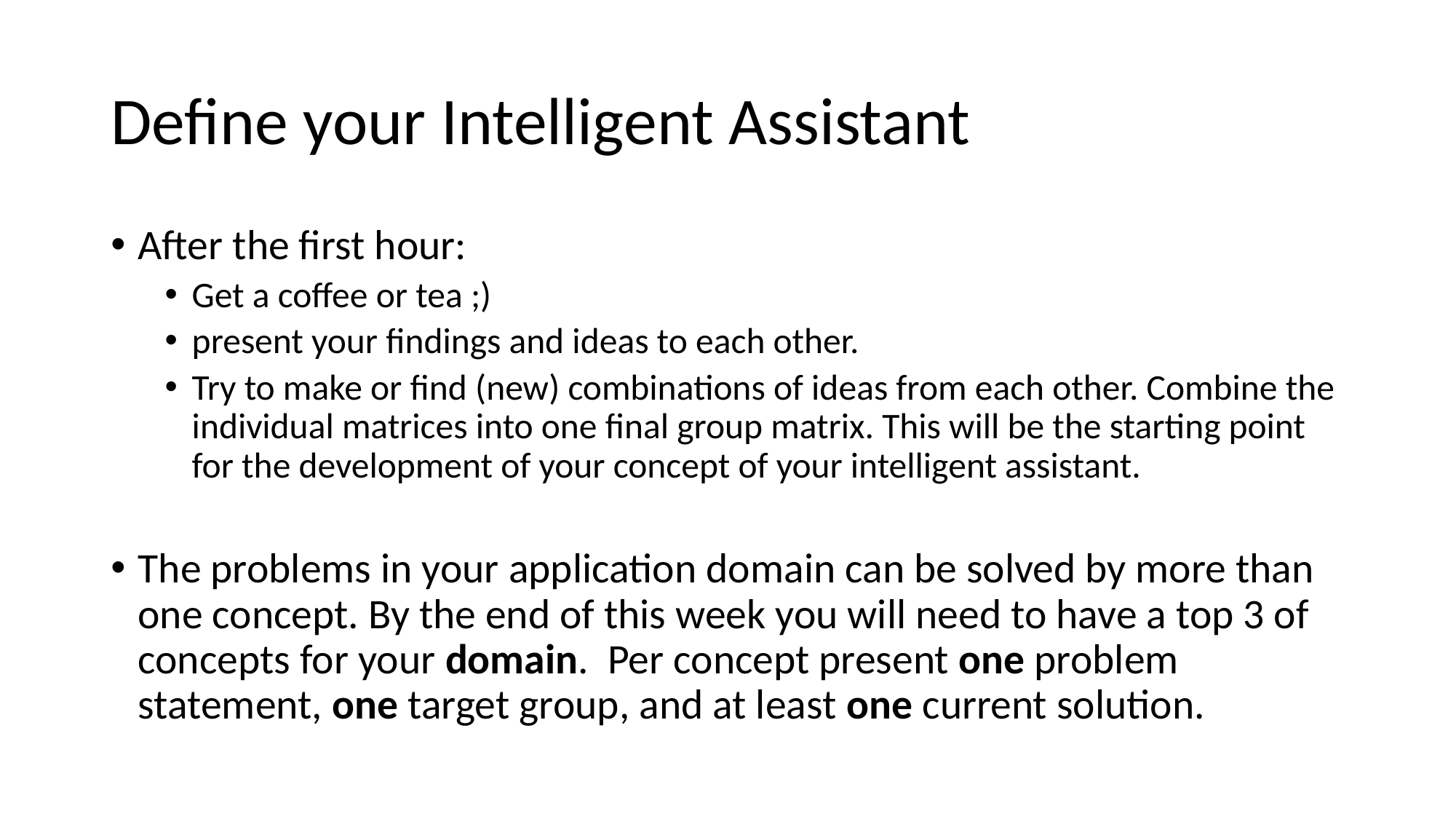

# Define your Intelligent Assistant
After the first hour:
Get a coffee or tea ;)
present your findings and ideas to each other.
Try to make or find (new) combinations of ideas from each other. Combine the individual matrices into one final group matrix. This will be the starting point for the development of your concept of your intelligent assistant.

The problems in your application domain can be solved by more than one concept. By the end of this week you will need to have a top 3 of concepts for your domain.  Per concept present one problem statement, one target group, and at least one current solution.